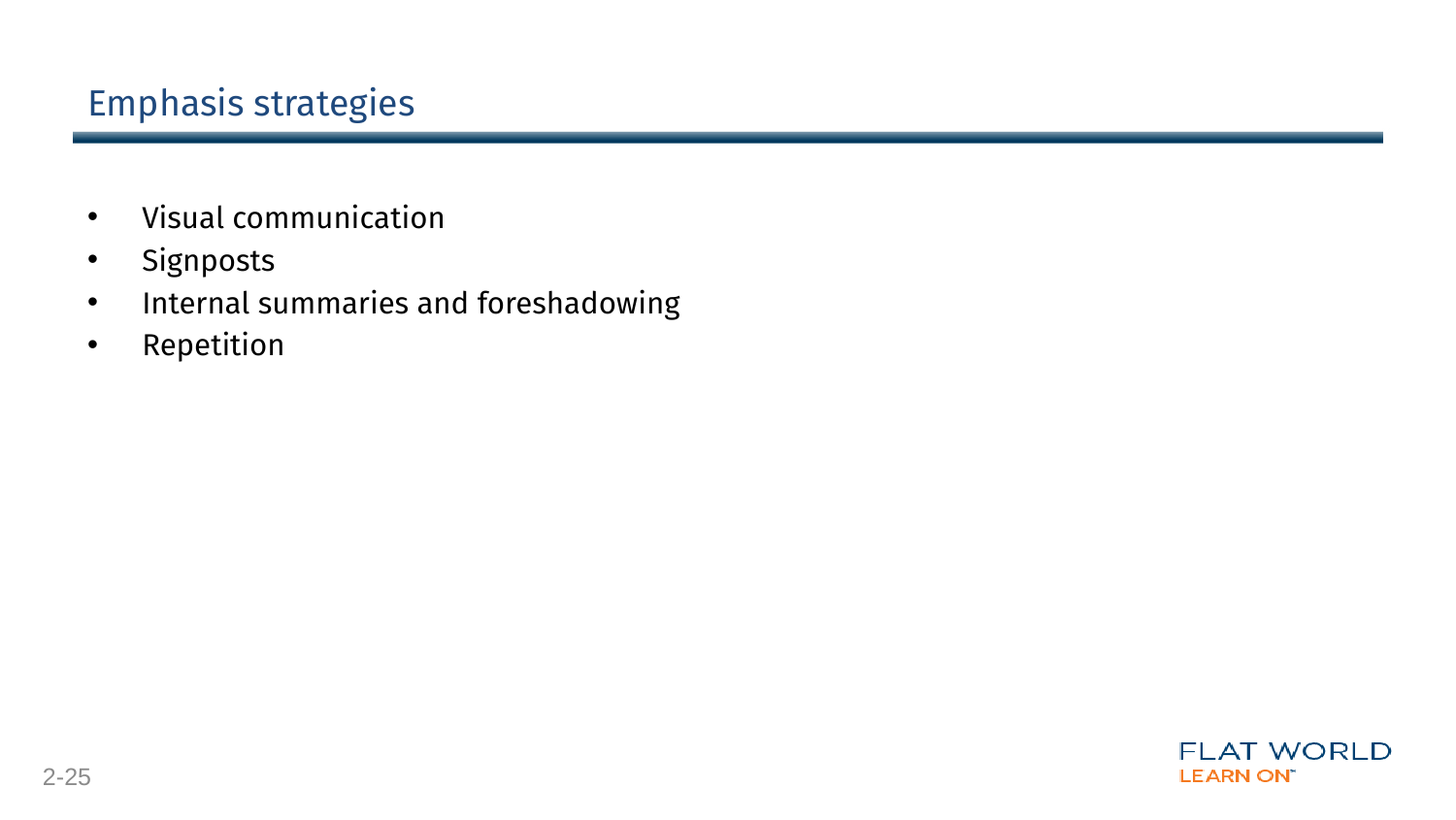

# Emphasis strategies
Visual communication
Signposts
Internal summaries and foreshadowing
Repetition

2-25